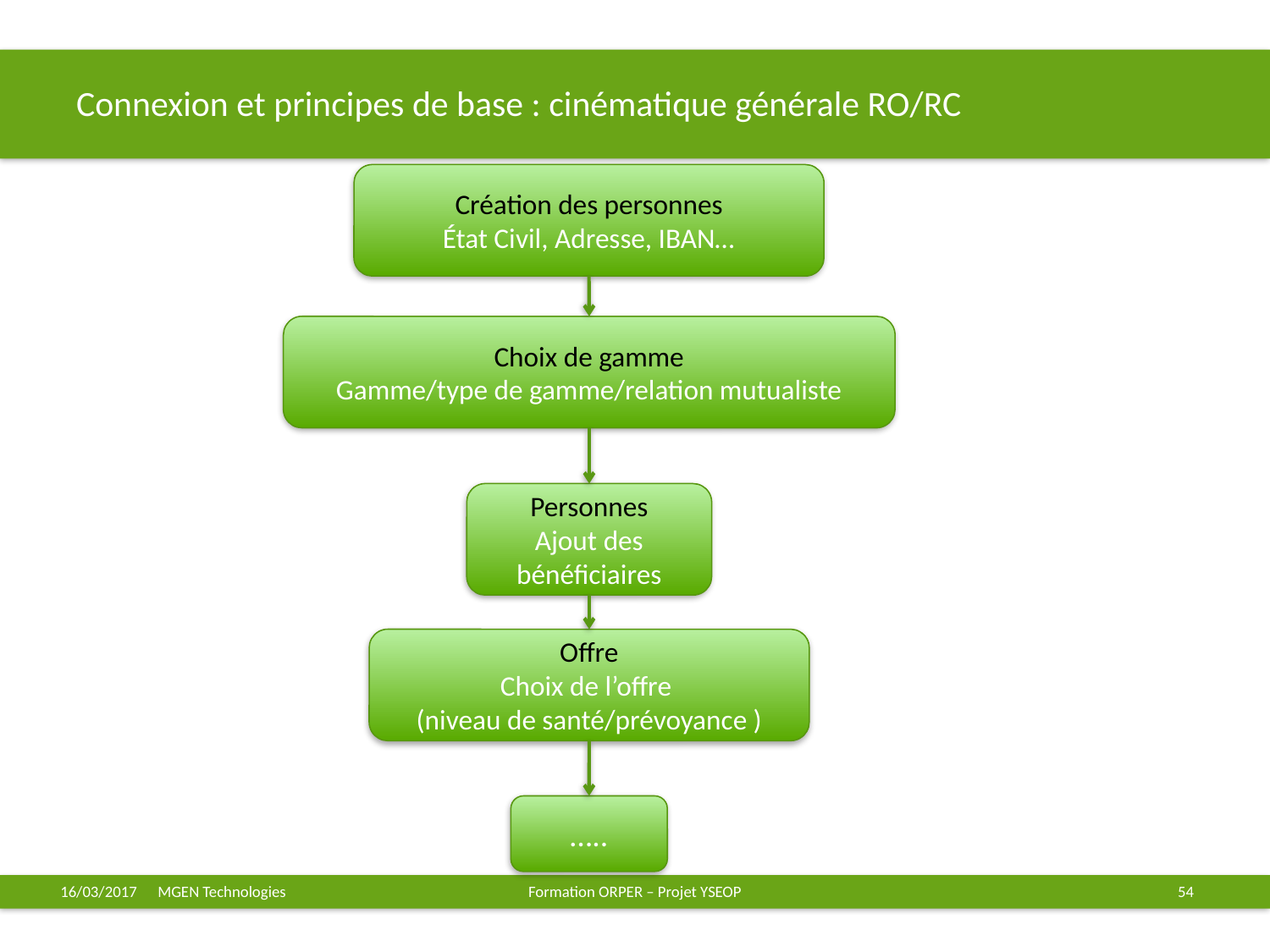

# Connexion et principes de base : cinématique générale RO/RC
Création des personnes
État Civil, Adresse, IBAN…

Choix de gamme
Gamme/type de gamme/relation mutualiste
Personnes
Ajout des bénéficiaires
Offre
Choix de l’offre
(niveau de santé/prévoyance )
…..
16/03/2017
Formation ORPER – Projet YSEOP
54